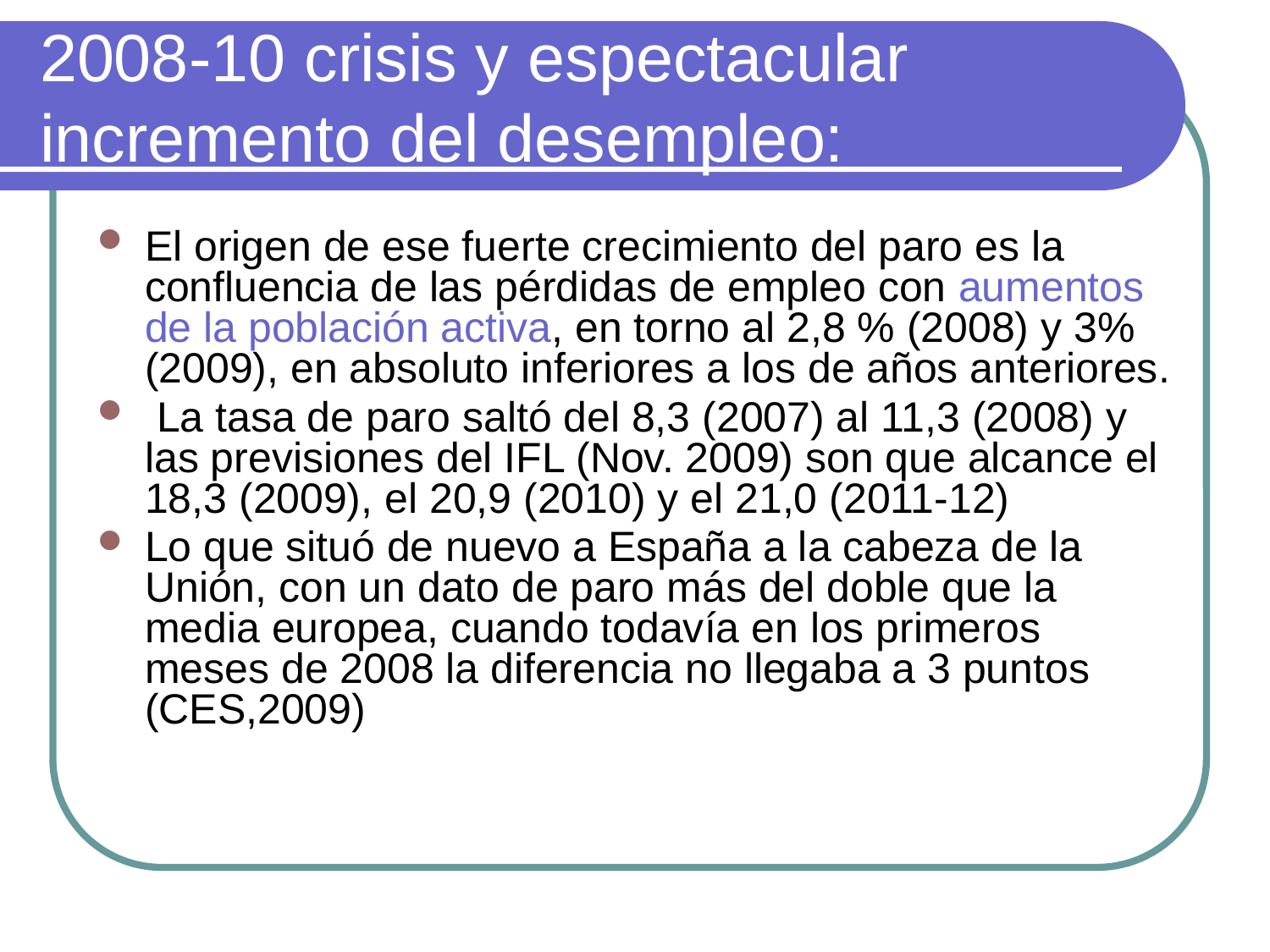

# 2008-10 crisis y espectacular incremento del desempleo:
El origen de ese fuerte crecimiento del paro es la confluencia de las pérdidas de empleo con aumentos de la población activa, en torno al 2,8 % (2008) y 3% (2009), en absoluto inferiores a los de años anteriores.
 La tasa de paro saltó del 8,3 (2007) al 11,3 (2008) y las previsiones del IFL (Nov. 2009) son que alcance el 18,3 (2009), el 20,9 (2010) y el 21,0 (2011-12)
Lo que situó de nuevo a España a la cabeza de la Unión, con un dato de paro más del doble que la media europea, cuando todavía en los primeros meses de 2008 la diferencia no llegaba a 3 puntos (CES,2009)